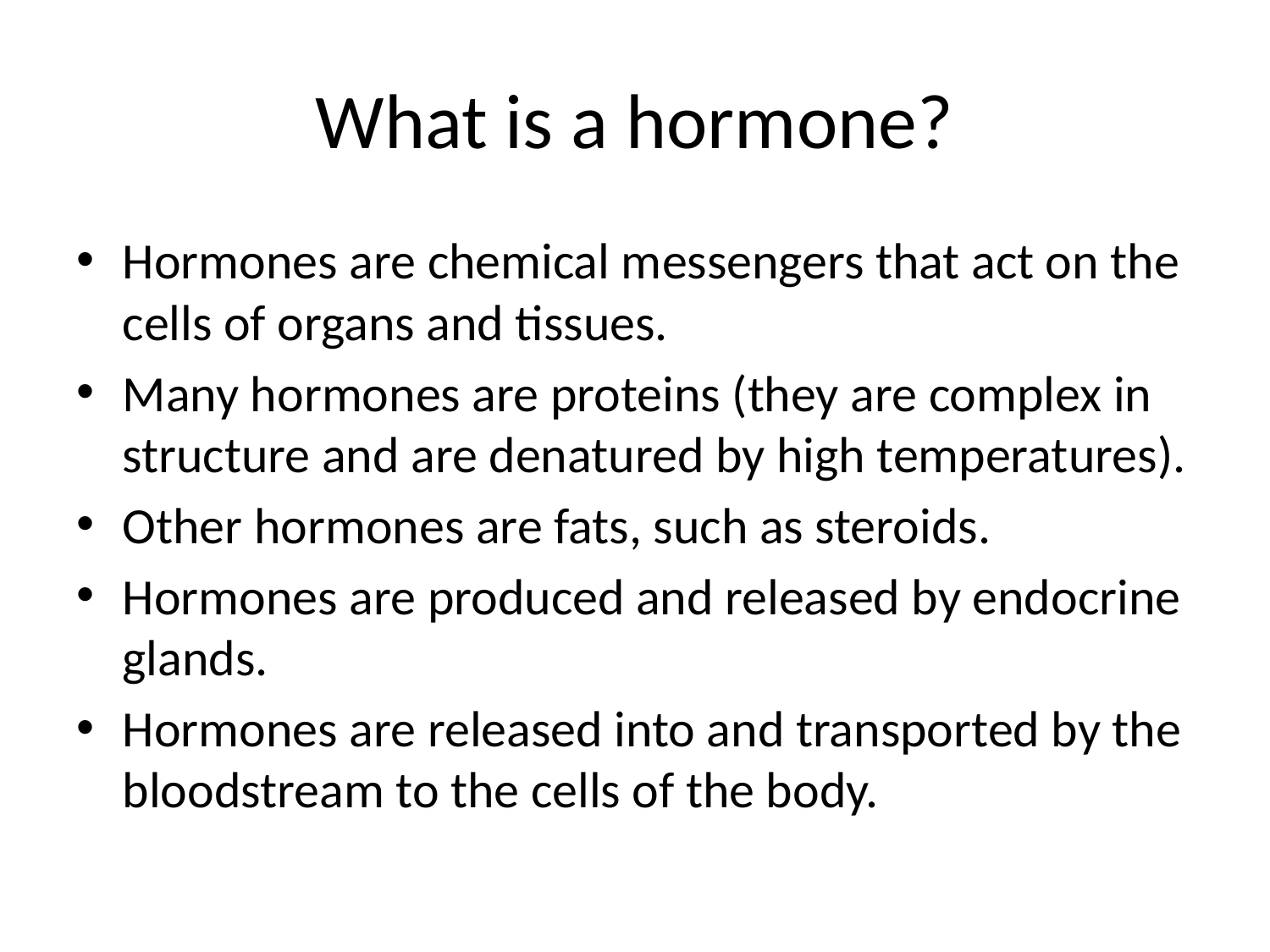

# What is a hormone?
Hormones are chemical messengers that act on the cells of organs and tissues.
Many hormones are proteins (they are complex in structure and are denatured by high temperatures).
Other hormones are fats, such as steroids.
Hormones are produced and released by endocrine glands.
Hormones are released into and transported by the bloodstream to the cells of the body.